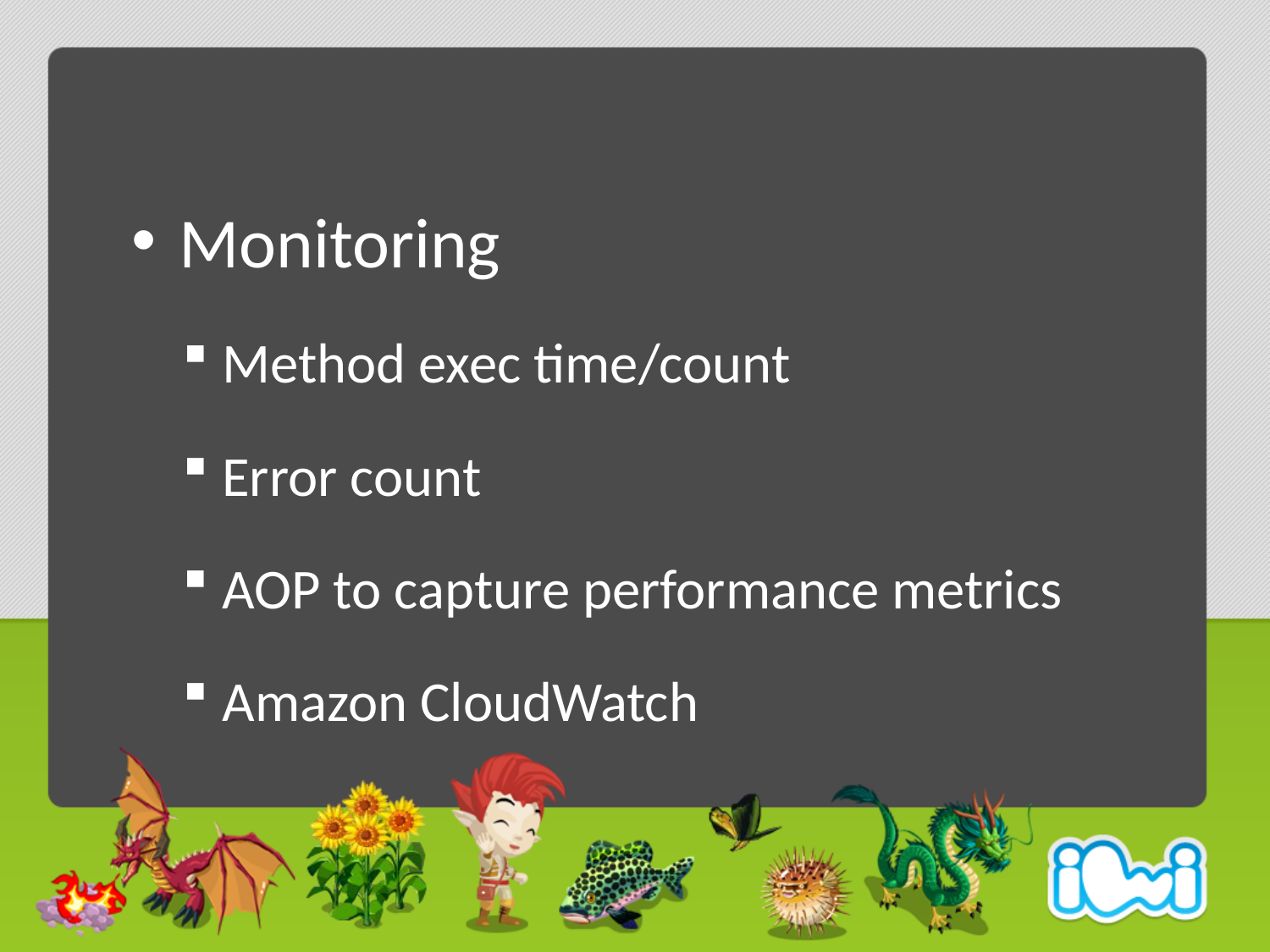

Monitoring
Method exec time/count
Error count
AOP to capture performance metrics
Amazon CloudWatch